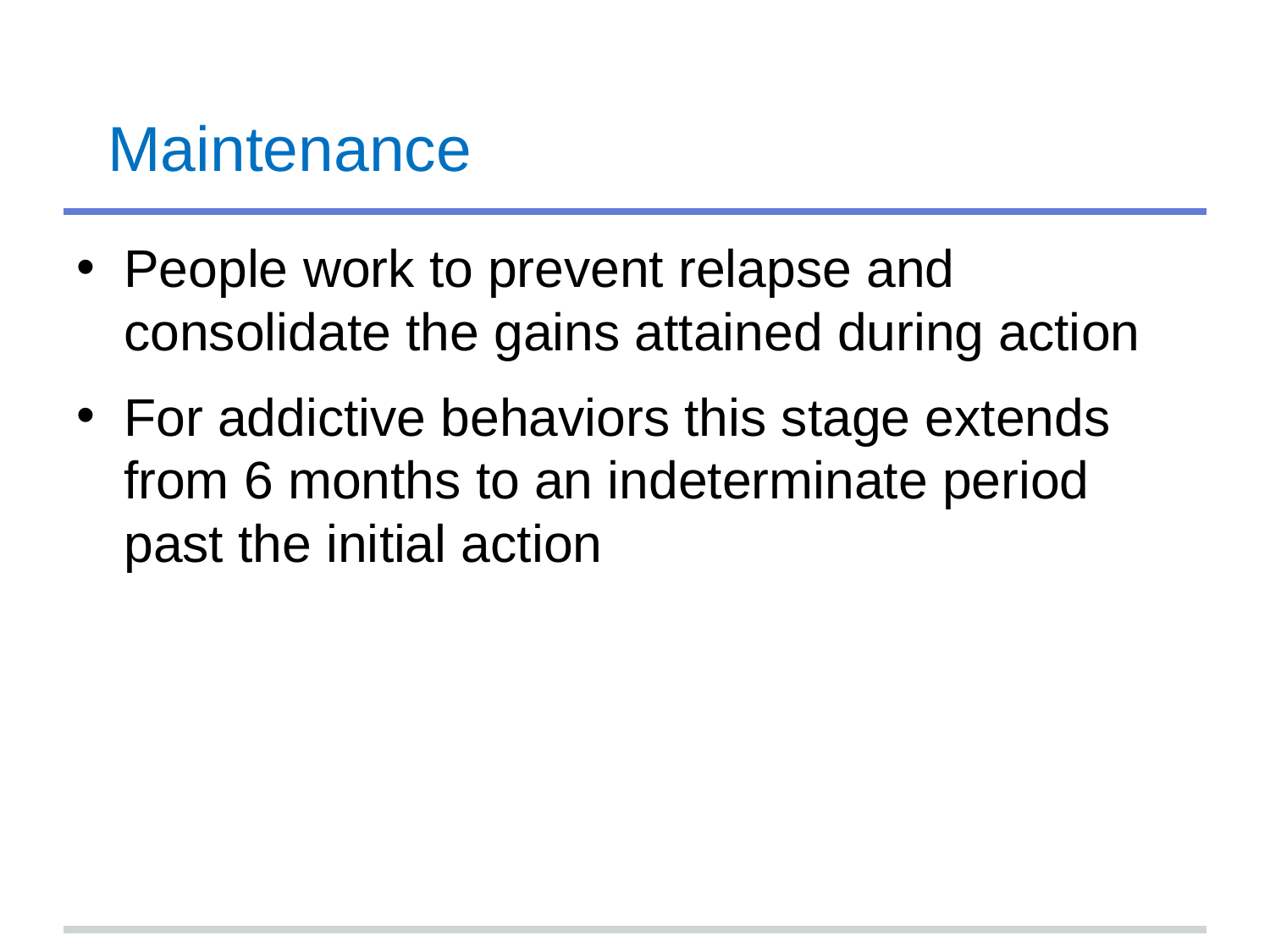

# Maintenance
People work to prevent relapse and consolidate the gains attained during action
For addictive behaviors this stage extends from 6 months to an indeterminate period past the initial action